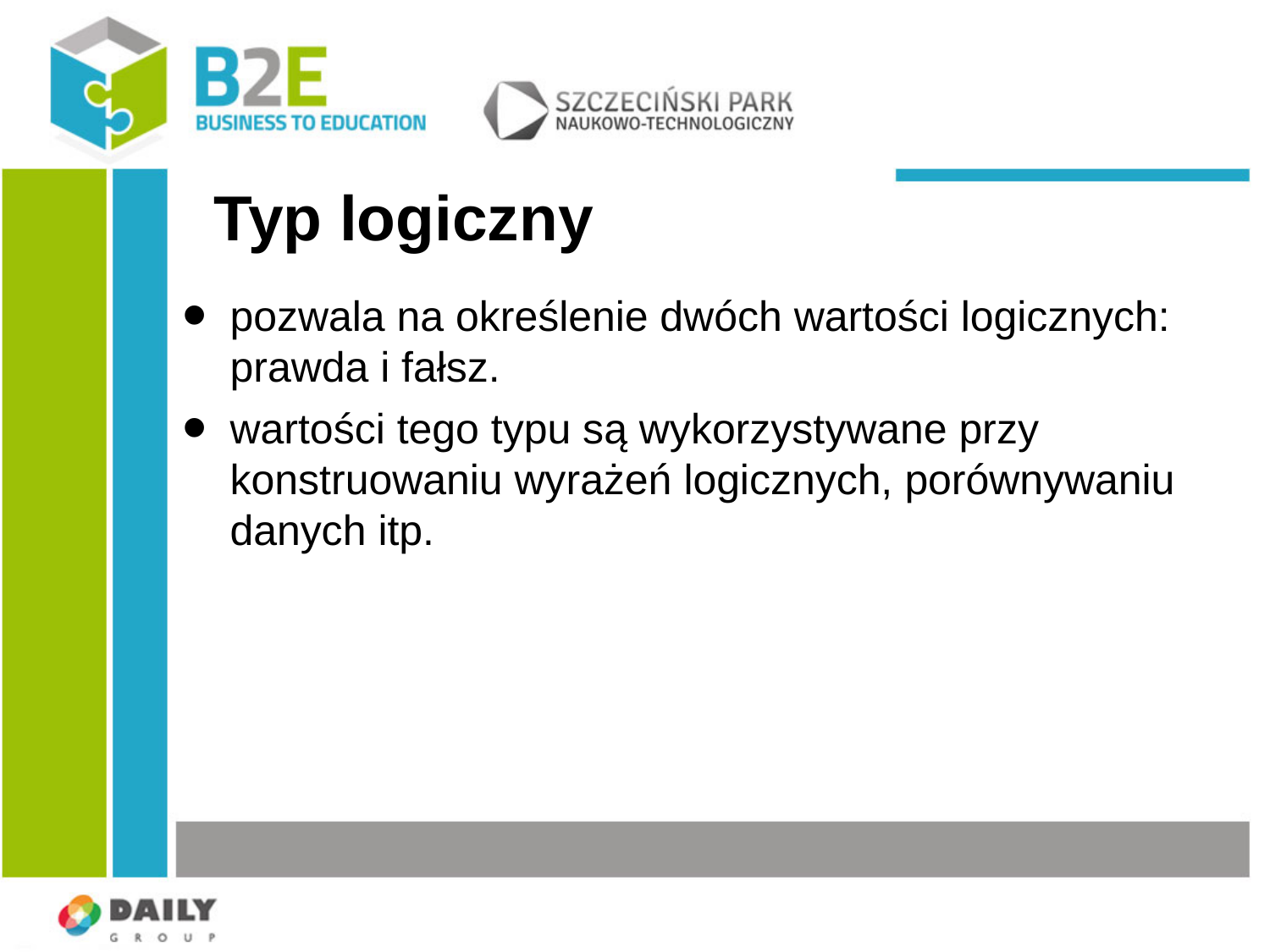

# Typ logiczny
pozwala na określenie dwóch wartości logicznych: prawda i fałsz.
wartości tego typu są wykorzystywane przy konstruowaniu wyrażeń logicznych, porównywaniu danych itp.